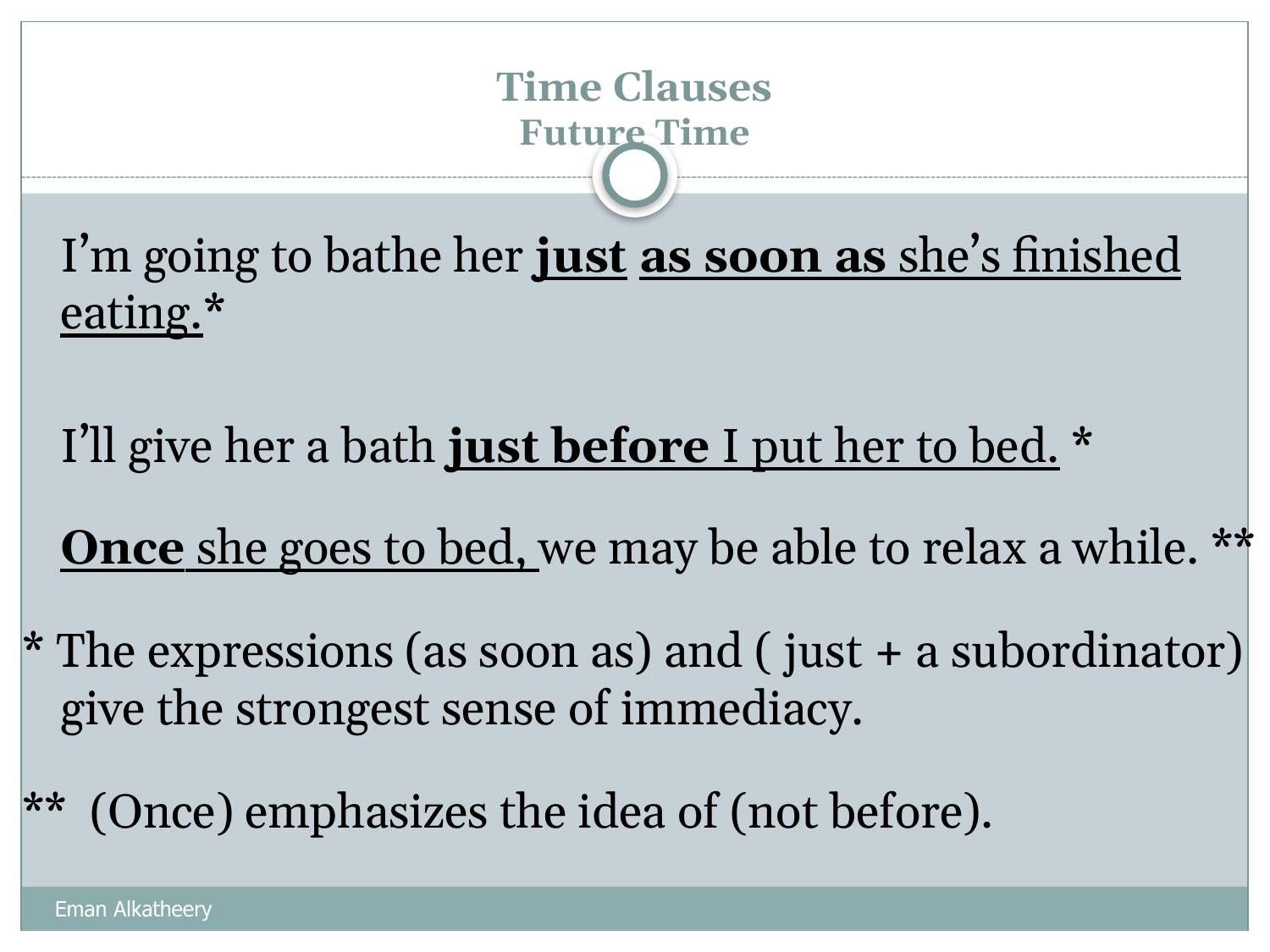

# Time Clauses Future Time
	I’m going to bathe her just as soon as she’s finished eating.*

	I’ll give her a bath just before I put her to bed. *

	Once she goes to bed, we may be able to relax a while. **

* The expressions (as soon as) and ( just + a subordinator) give the strongest sense of immediacy.

**  (Once) emphasizes the idea of (not before).
Eman Alkatheery